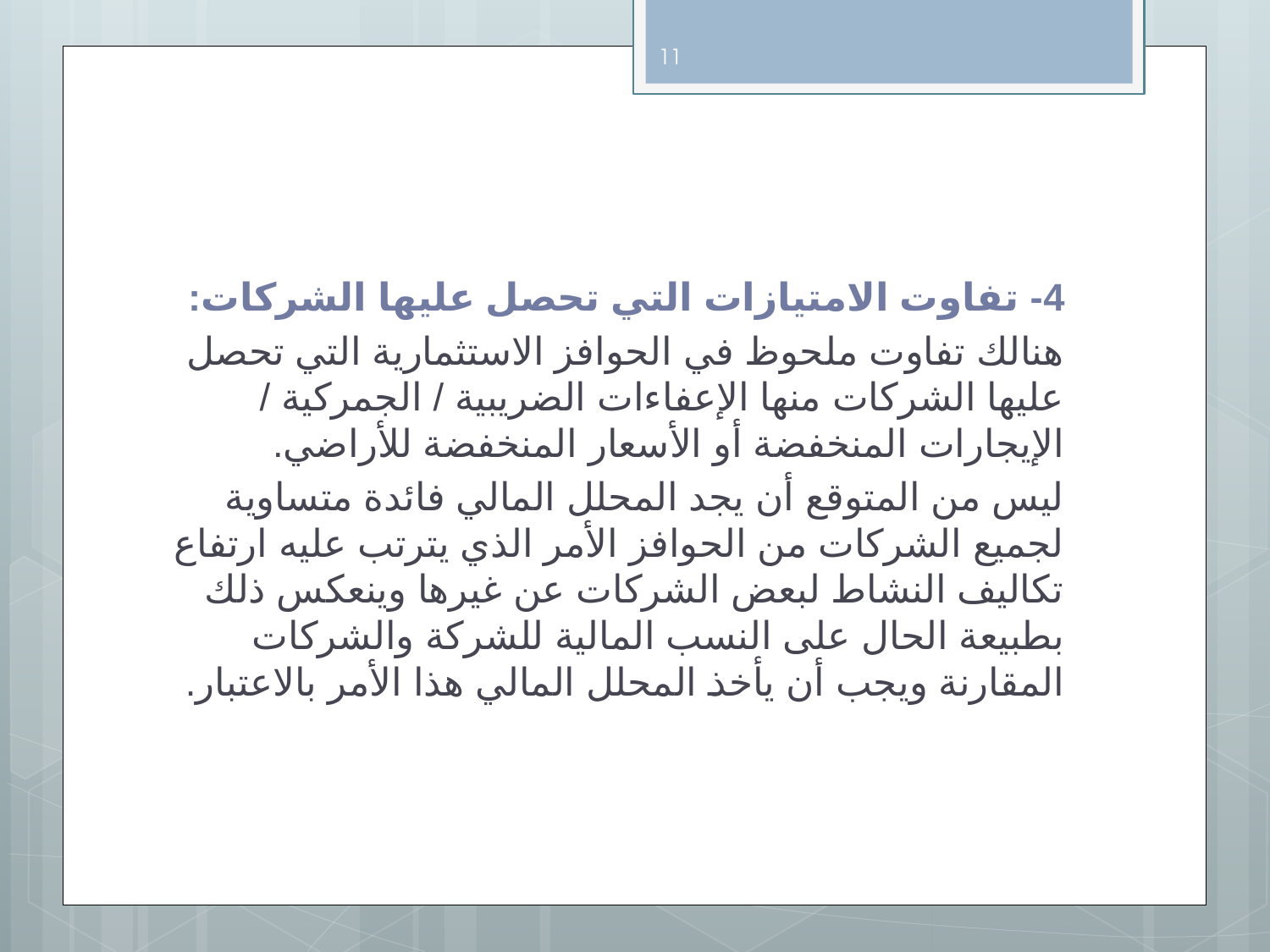

11
4- تفاوت الامتيازات التي تحصل عليها الشركات:
هنالك تفاوت ملحوظ في الحوافز الاستثمارية التي تحصل عليها الشركات منها الإعفاءات الضريبية / الجمركية / الإيجارات المنخفضة أو الأسعار المنخفضة للأراضي.
ليس من المتوقع أن يجد المحلل المالي فائدة متساوية لجميع الشركات من الحوافز الأمر الذي يترتب عليه ارتفاع تكاليف النشاط لبعض الشركات عن غيرها وينعكس ذلك بطبيعة الحال على النسب المالية للشركة والشركات المقارنة ويجب أن يأخذ المحلل المالي هذا الأمر بالاعتبار.